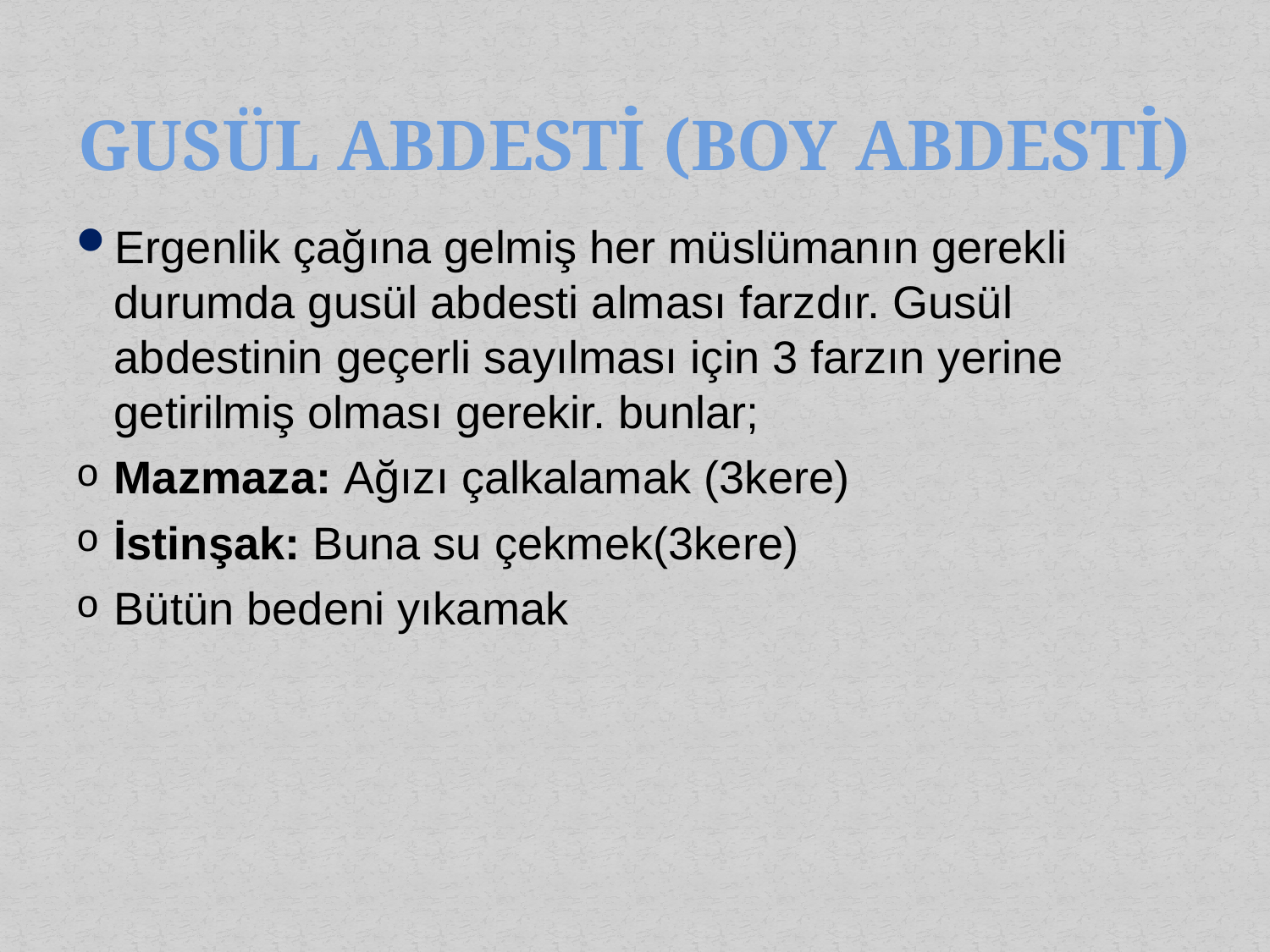

# GUSÜL ABDESTİ (BOY ABDESTİ)
Ergenlik çağına gelmiş her müslümanın gerekli durumda gusül abdesti alması farzdır. Gusül abdestinin geçerli sayılması için 3 farzın yerine getirilmiş olması gerekir. bunlar;
Mazmaza: Ağızı çalkalamak (3kere)
İstinşak: Buna su çekmek(3kere)
Bütün bedeni yıkamak